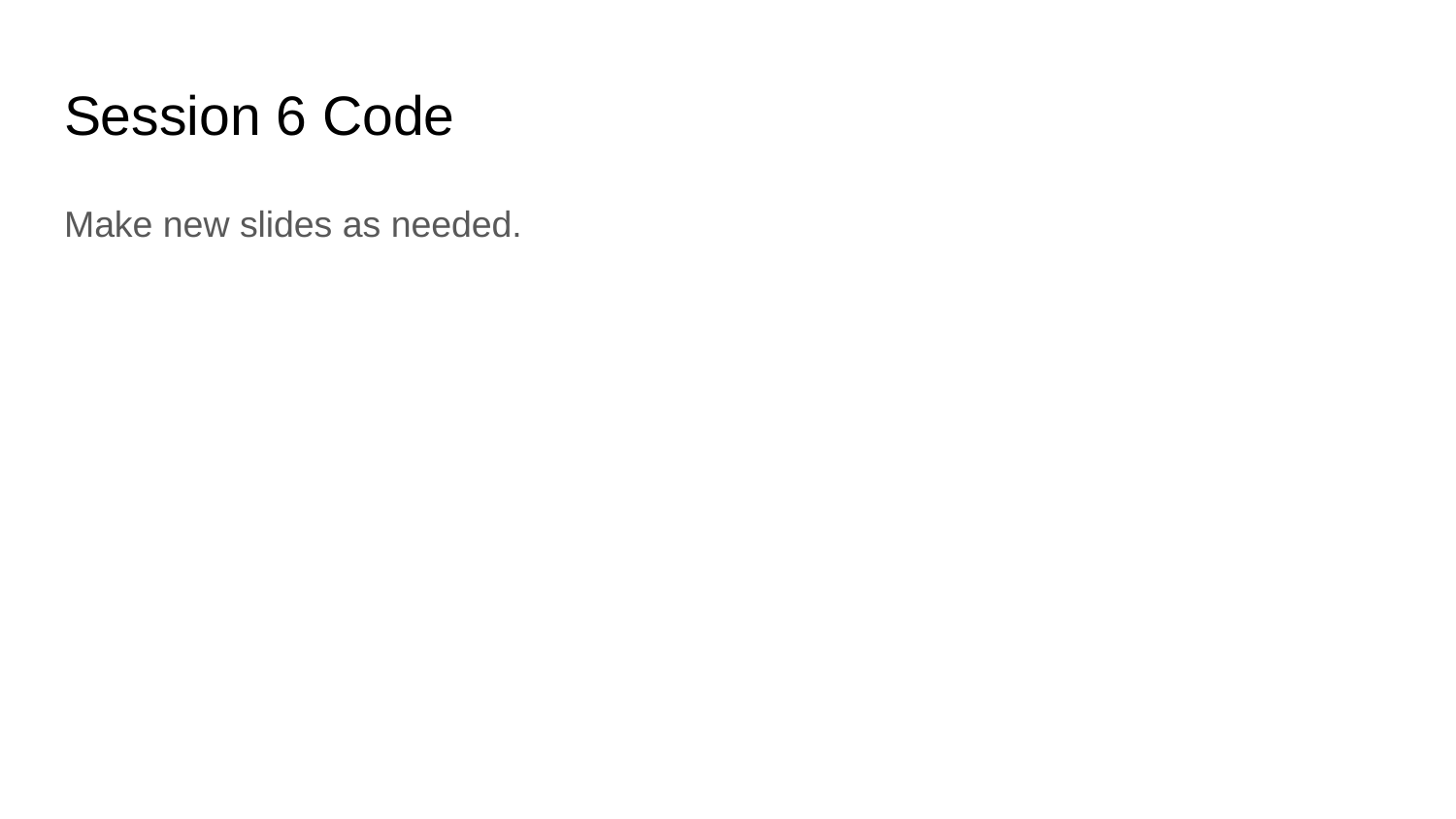

# Session 6 Code
Make new slides as needed.